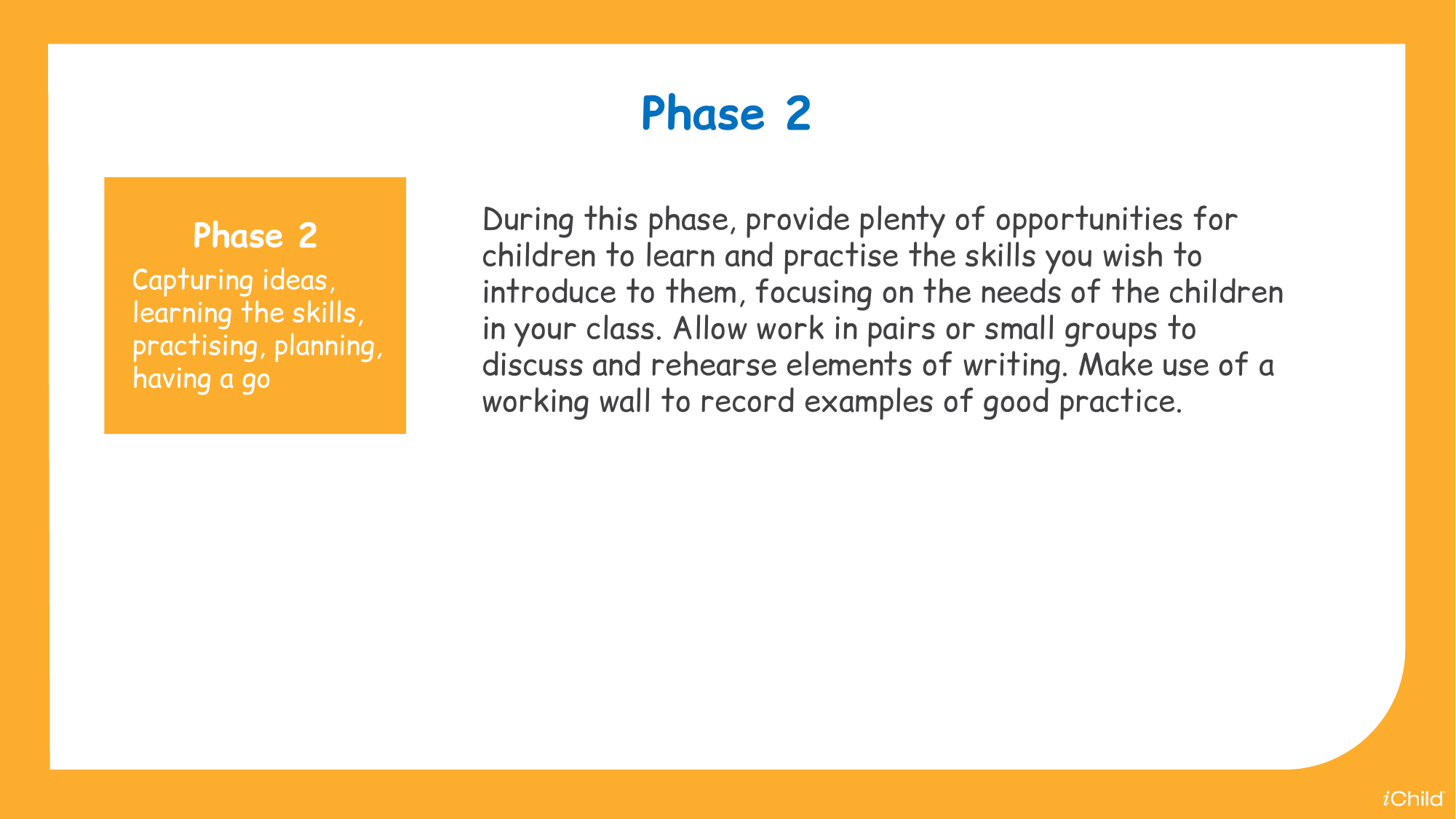

Phase 2
Phase 2
Capturing ideas, learning the skills, practising, planning, having a go
During this phase, provide plenty of opportunities for children to learn and practise the skills you wish to introduce to them, focusing on the needs of the children in your class. Allow work in pairs or small groups to discuss and rehearse elements of writing. Make use of a working wall to record examples of good practice.